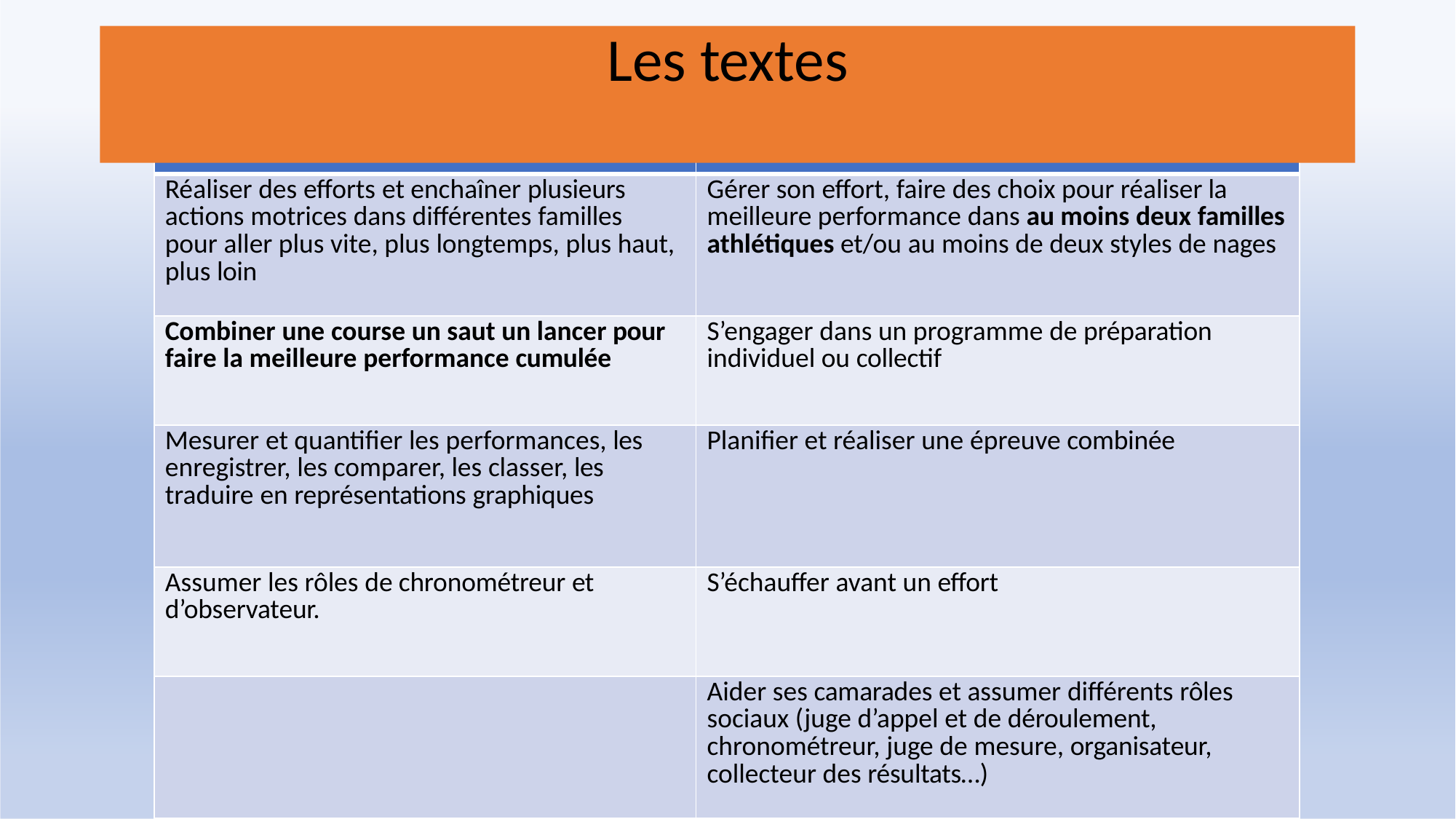

# Les textes
| CYCLE 3 | CYCLE 4 |
| --- | --- |
| Réaliser des efforts et enchaîner plusieurs actions motrices dans différentes familles pour aller plus vite, plus longtemps, plus haut, plus loin | Gérer son effort, faire des choix pour réaliser la meilleure performance dans au moins deux familles athlétiques et/ou au moins de deux styles de nages |
| Combiner une course un saut un lancer pour faire la meilleure performance cumulée | S’engager dans un programme de préparation individuel ou collectif |
| Mesurer et quantifier les performances, les enregistrer, les comparer, les classer, les traduire en représentations graphiques | Planifier et réaliser une épreuve combinée |
| Assumer les rôles de chronométreur et d’observateur. | S’échauffer avant un effort |
|  | Aider ses camarades et assumer différents rôles sociaux (juge d’appel et de déroulement, chronométreur, juge de mesure, organisateur, collecteur des résultats…) |